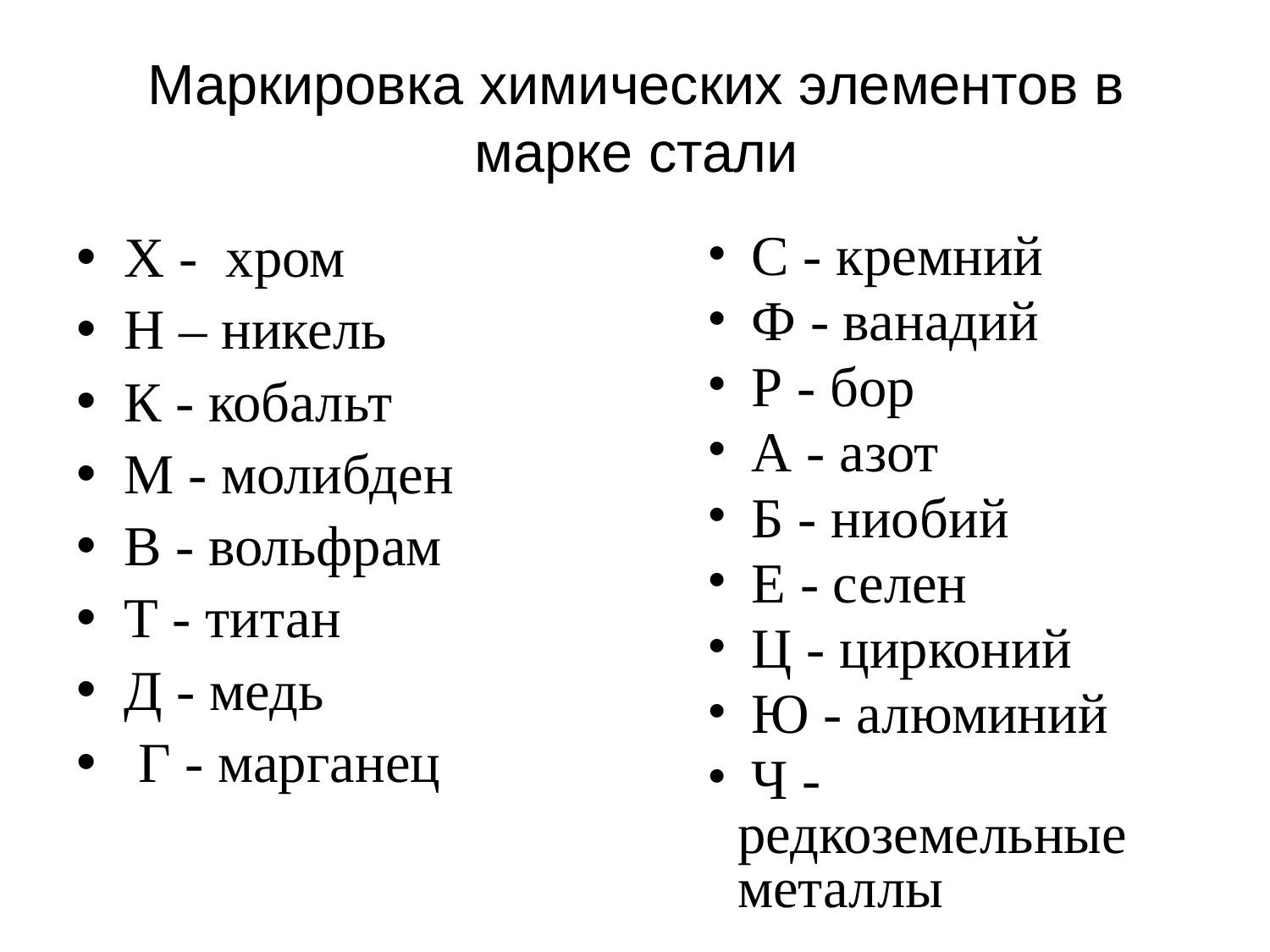

Маркировка химических элементов в марке стали
Х -  хром
Н – никель
К - кобальт
М - молибден
В - вольфрам
Т - титан
Д - медь
 Г - марганец
 С - кремний
 Ф - ванадий
 Р - бор
 А - азот
 Б - ниобий
 Е - селен
 Ц - цирконий
 Ю - алюминий
 Ч - редкоземельные     металлы